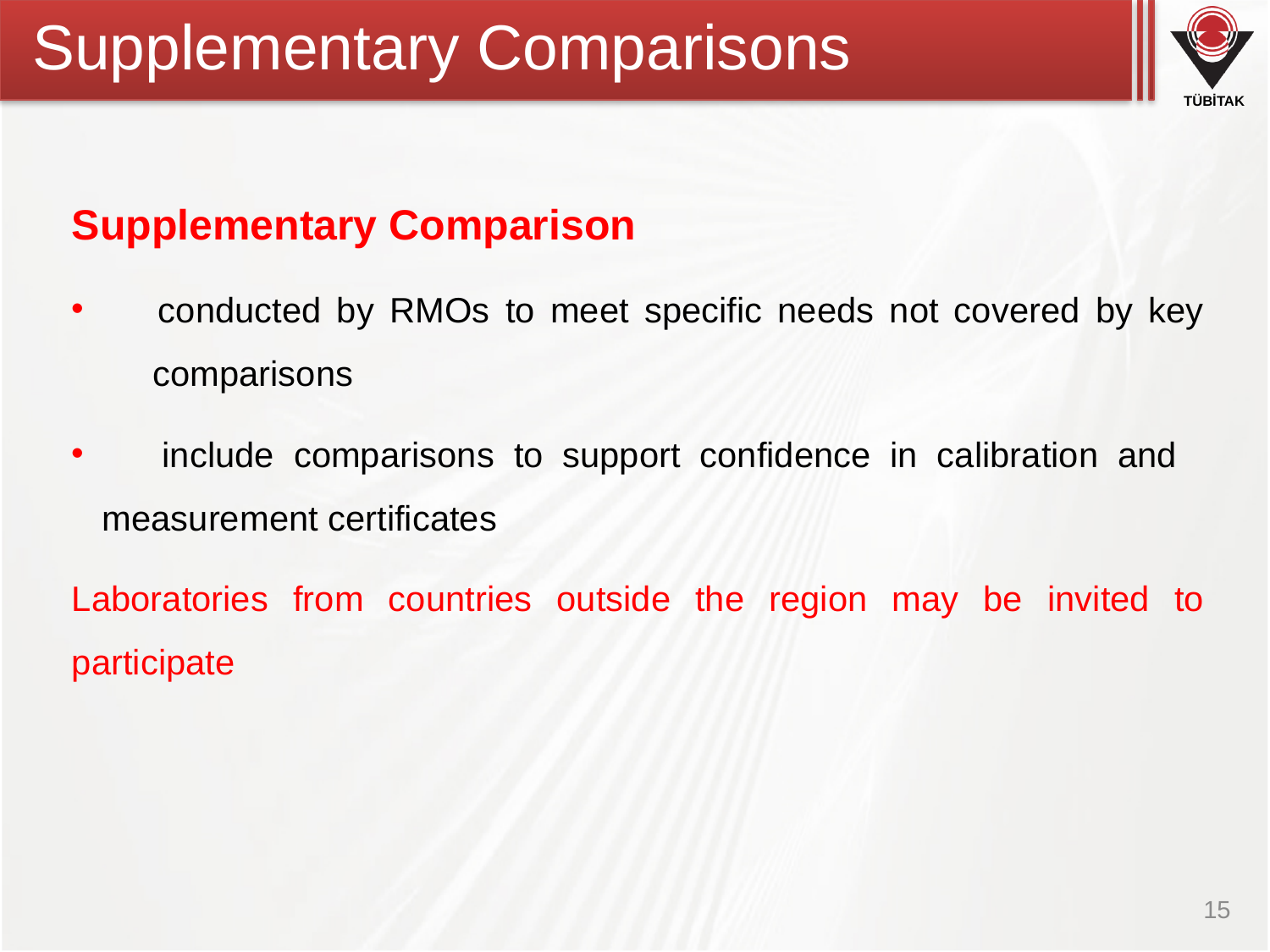

Supplementary Comparisons
Supplementary Comparison
 	conducted by RMOs to meet specific needs not covered by key 	comparisons
 	include comparisons to support confidence in calibration and 	measurement certificates
Laboratories from countries outside the region may be invited to participate

15